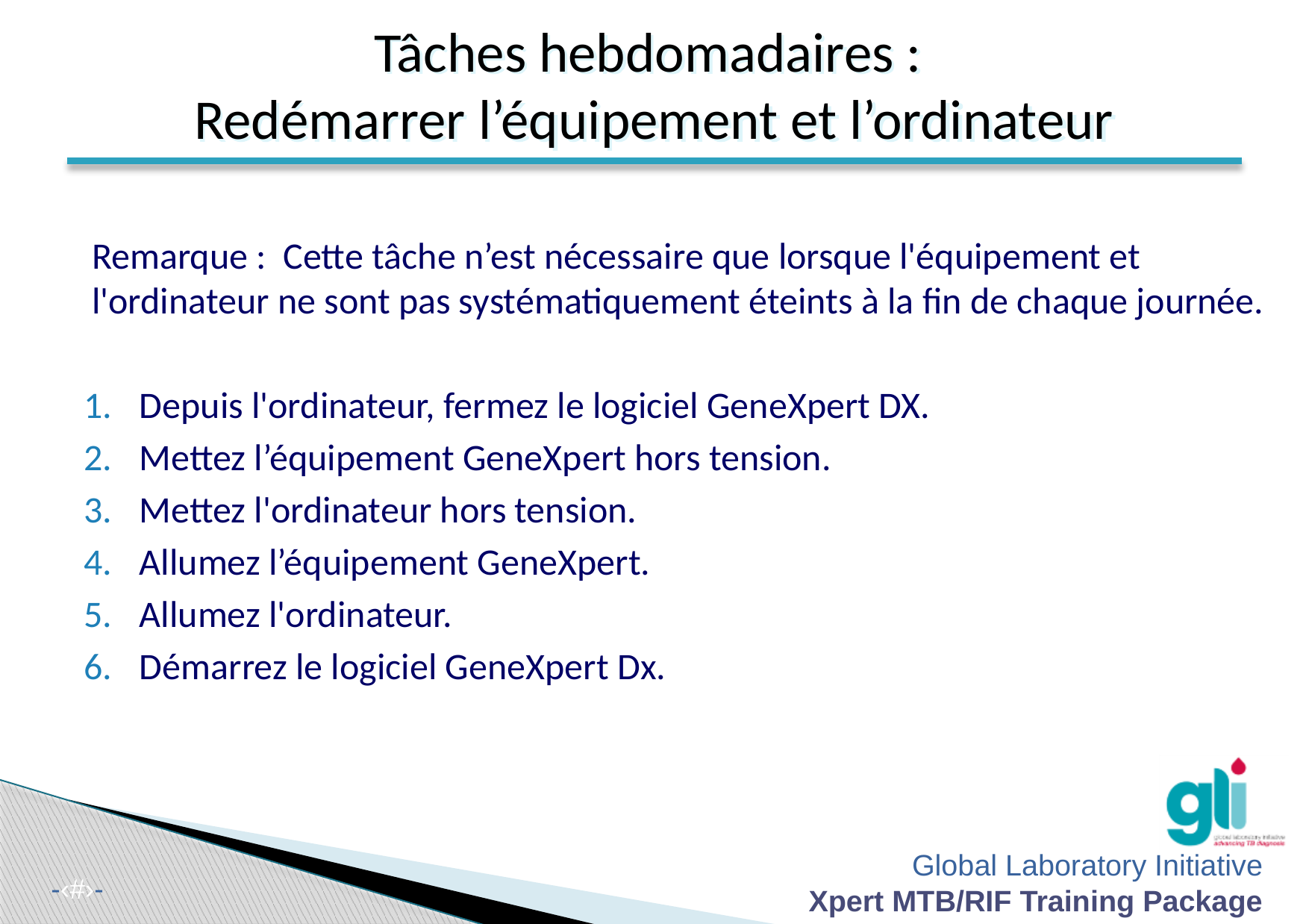

Tâches hebdomadaires :
Redémarrer l’équipement et l’ordinateur

Remarque :  Cette tâche n’est nécessaire que lorsque l'équipement et l'ordinateur ne sont pas systématiquement éteints à la fin de chaque journée.

Depuis l'ordinateur, fermez le logiciel GeneXpert DX.
Mettez l’équipement GeneXpert hors tension.
Mettez l'ordinateur hors tension.
Allumez l’équipement GeneXpert.
Allumez l'ordinateur.
Démarrez le logiciel GeneXpert Dx.